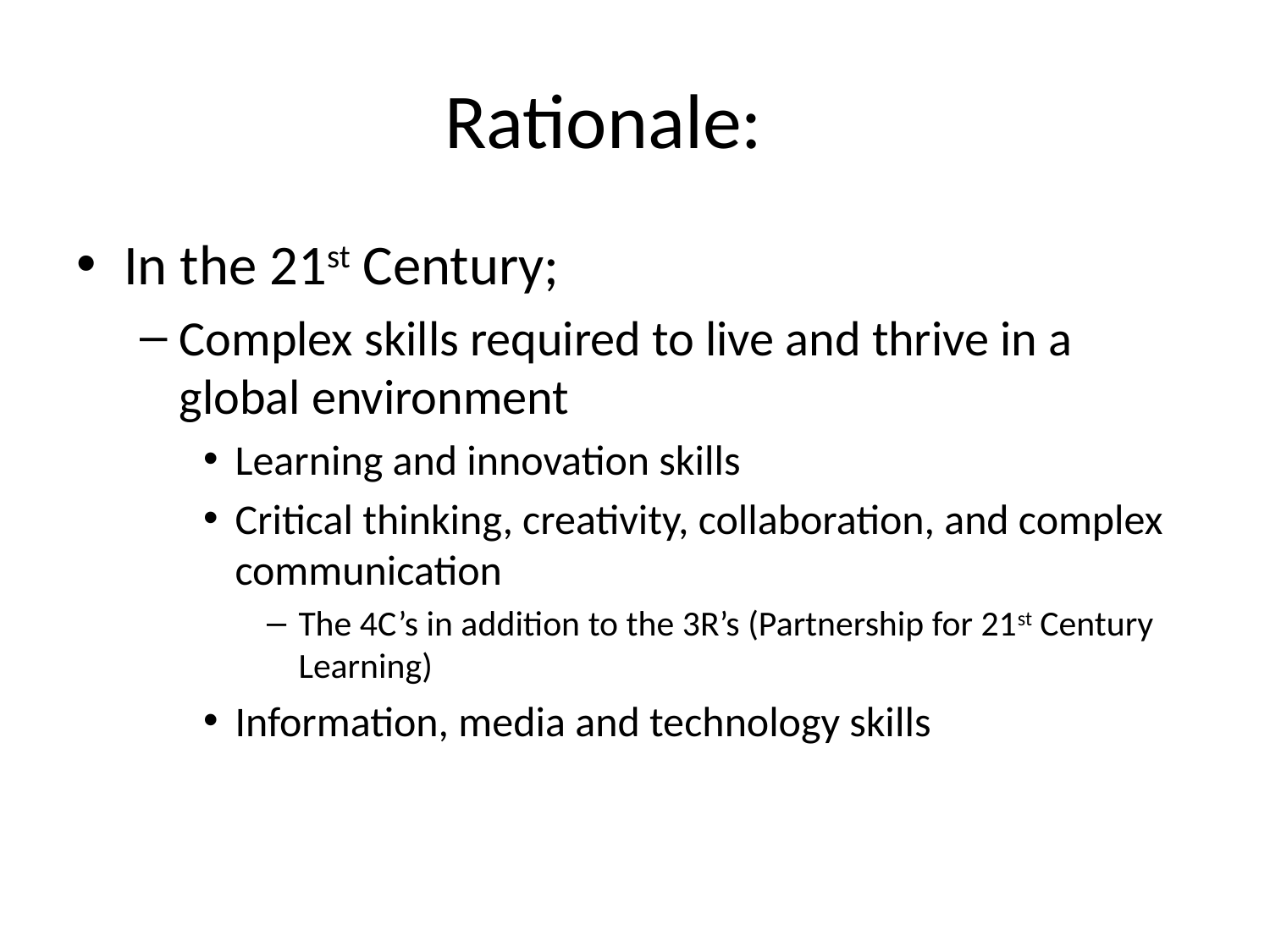

# Rationale:
In the 21st Century;
Complex skills required to live and thrive in a global environment
Learning and innovation skills
Critical thinking, creativity, collaboration, and complex communication
The 4C’s in addition to the 3R’s (Partnership for 21st Century Learning)
Information, media and technology skills